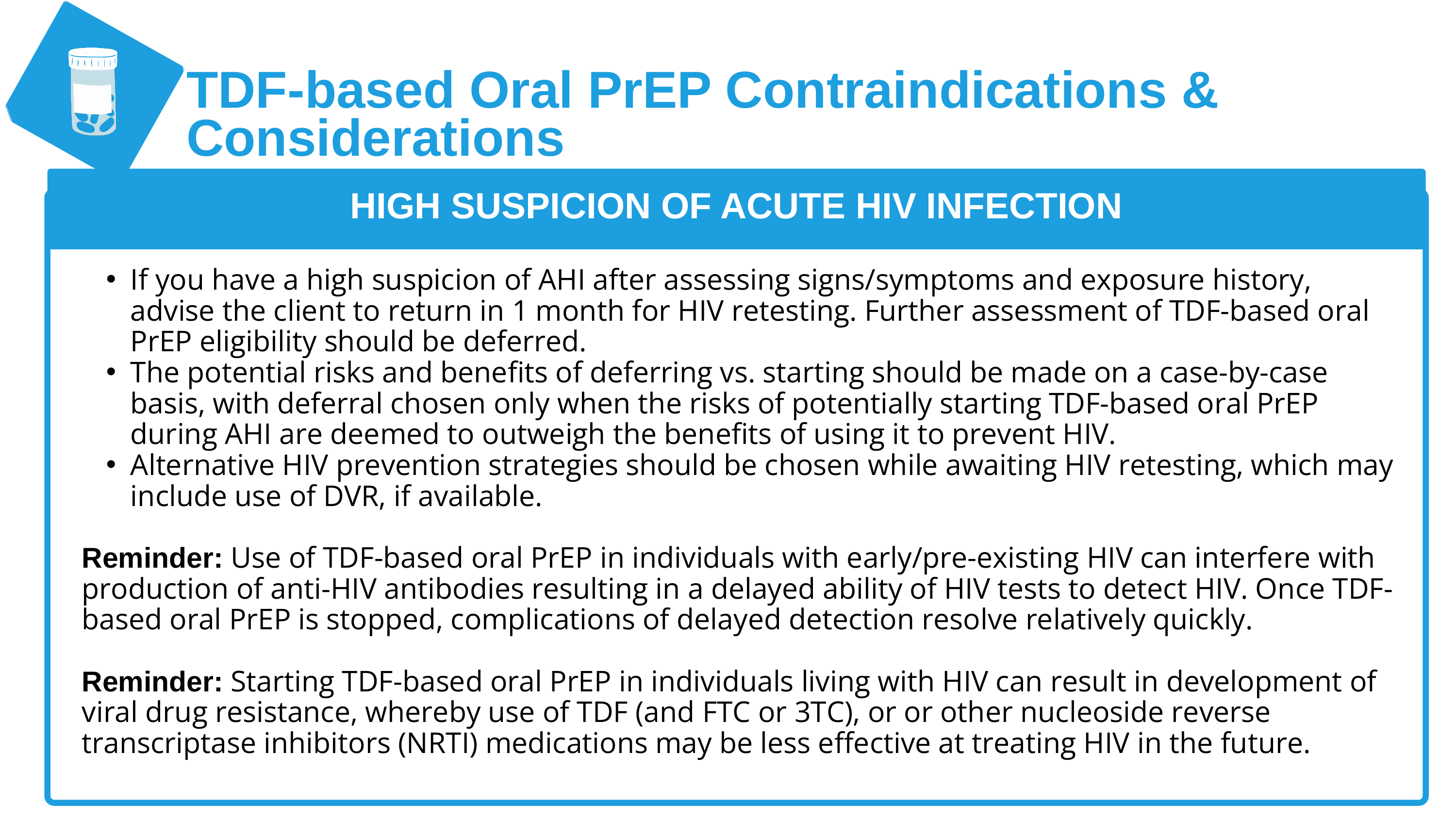

TDF-based Oral PrEP Contraindications & Considerations

HIGH SUSPICION OF ACUTE HIV INFECTION

If you have a high suspicion of AHI after assessing signs/symptoms and exposure history, advise the client to return in 1 month for HIV retesting. Further assessment of TDF-based oral PrEP eligibility should be deferred.
The potential risks and benefits of deferring vs. starting should be made on a case-by-case basis, with deferral chosen only when the risks of potentially starting TDF-based oral PrEP during AHI are deemed to outweigh the benefits of using it to prevent HIV.
Alternative HIV prevention strategies should be chosen while awaiting HIV retesting, which may include use of DVR, if available.

Reminder: Use of TDF-based oral PrEP in individuals with early/pre-existing HIV can interfere with production of anti-HIV antibodies resulting in a delayed ability of HIV tests to detect HIV. Once TDF-based oral PrEP is stopped, complications of delayed detection resolve relatively quickly.

Reminder: Starting TDF-based oral PrEP in individuals living with HIV can result in development of viral drug resistance, whereby use of TDF (and FTC or 3TC), or or other nucleoside reverse transcriptase inhibitors (NRTI) medications may be less effective at treating HIV in the future.